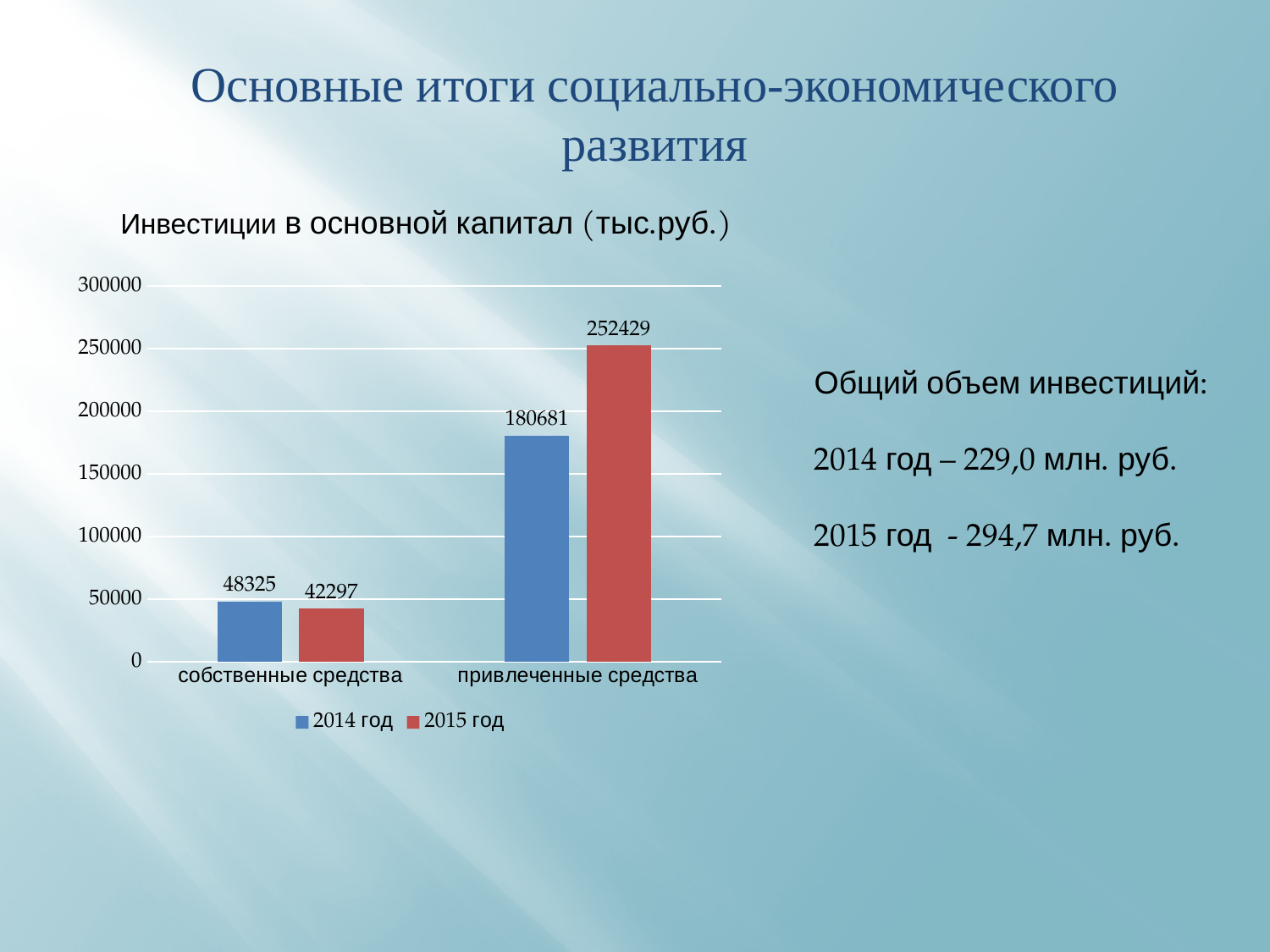

Основные итоги социально-экономического развития
Инвестиции в основной капитал (тыс.руб.)

### Chart

| Category | 2014 год | 2015 год |
|---|---|---|
| собственные средства | 48325.0 | 42297.0 |
| привлеченные средства | 180681.0 | 252429.0 |
Общий объем инвестиций:

2014 год – 229,0 млн. руб.

2015 год  - 294,7 млн. руб.